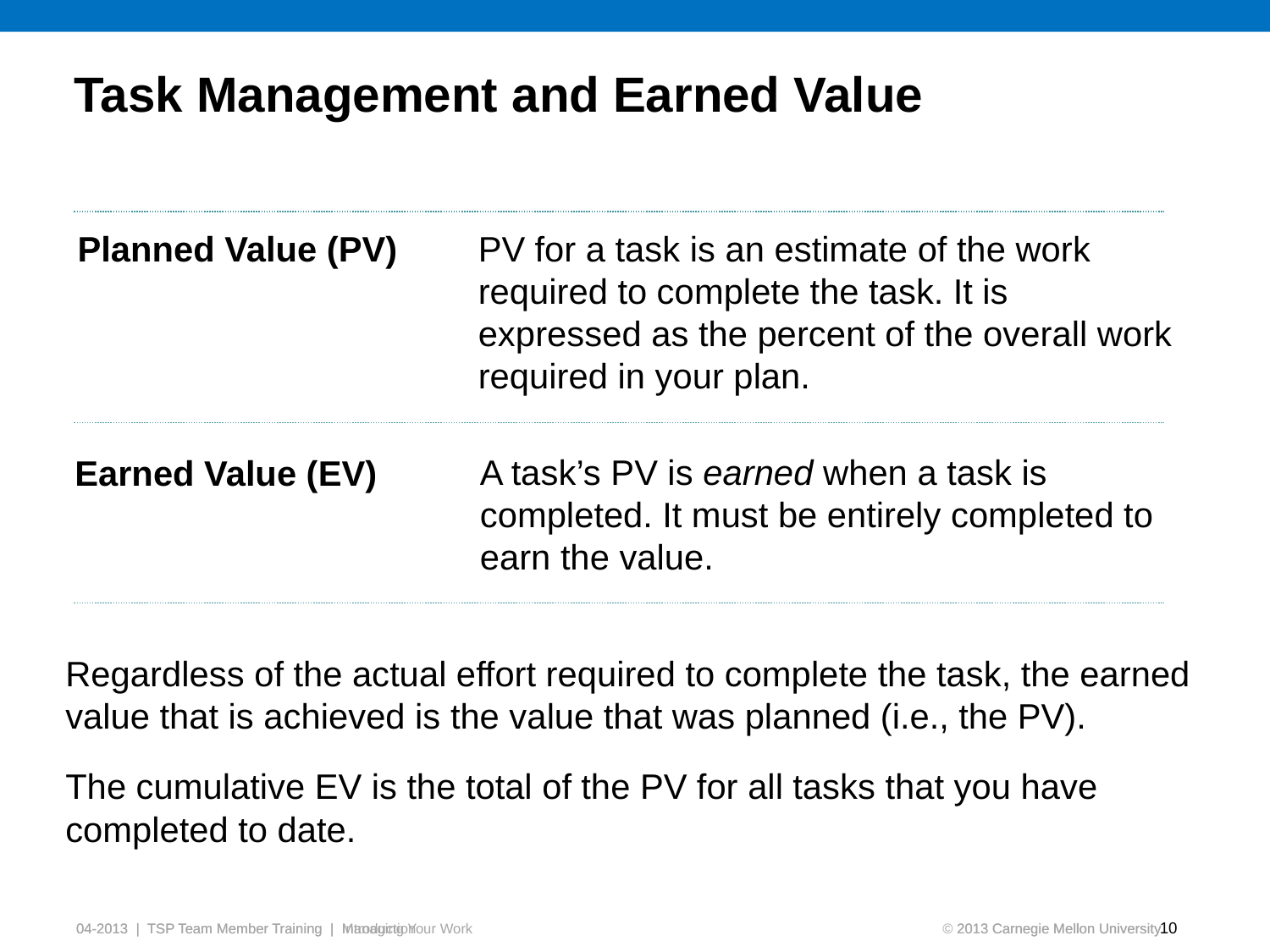

# Task Management and Earned Value
Planned Value (PV)
PV for a task is an estimate of the work required to complete the task. It is expressed as the percent of the overall work required in your plan.

Earned Value (EV)
A task’s PV is earned when a task is completed. It must be entirely completed to earn the value.

Regardless of the actual effort required to complete the task, the earned value that is achieved is the value that was planned (i.e., the PV).
The cumulative EV is the total of the PV for all tasks that you have completed to date.